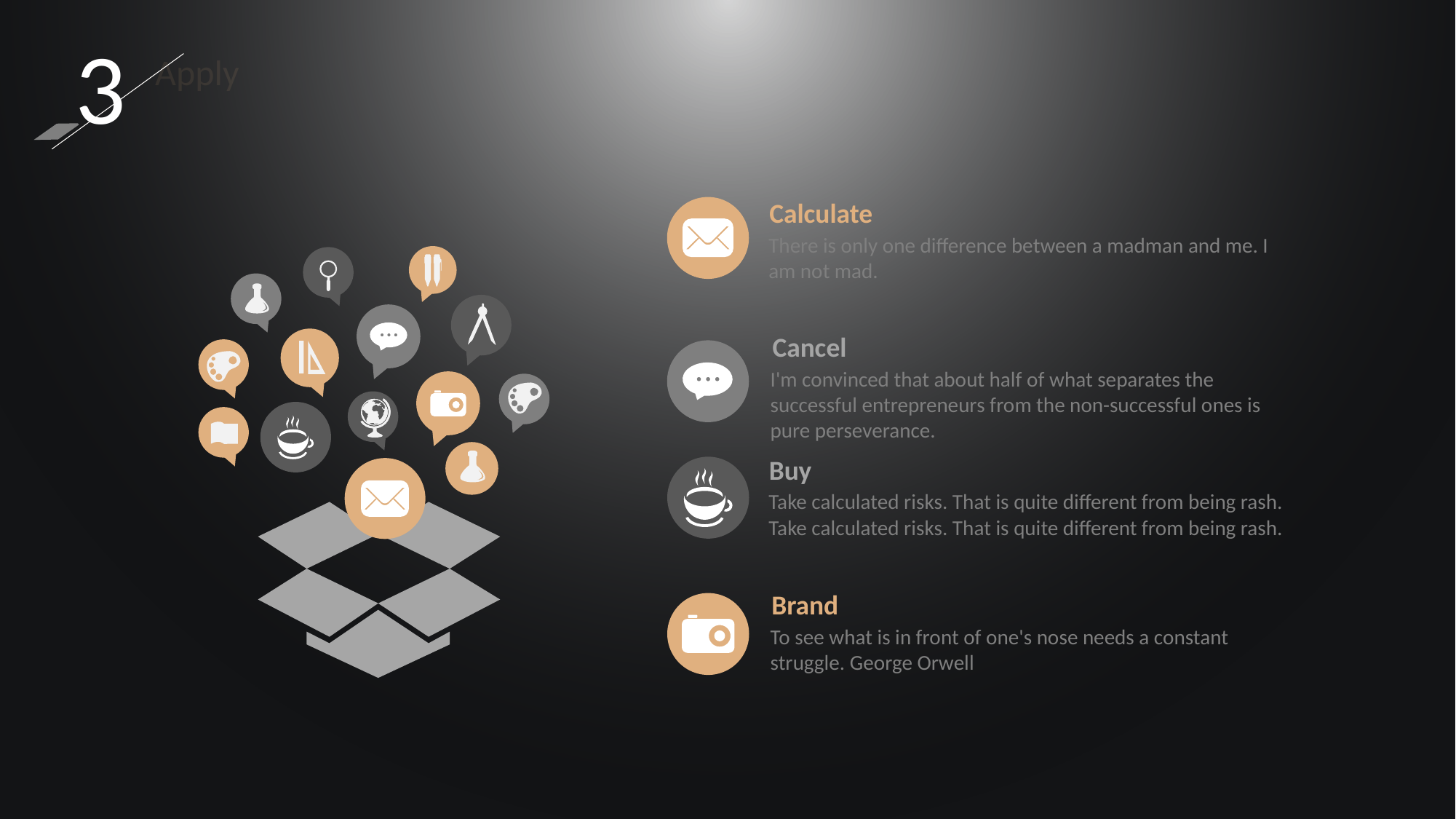

3

Apply
Calculate

There is only one difference between a madman and me. I am not mad.

Cancel

I'm convinced that about half of what separates the successful entrepreneurs from the non-successful ones is pure perseverance.

Buy

Take calculated risks. That is quite different from being rash.
Take calculated risks. That is quite different from being rash.

Brand

To see what is in front of one's nose needs a constant struggle. George Orwell